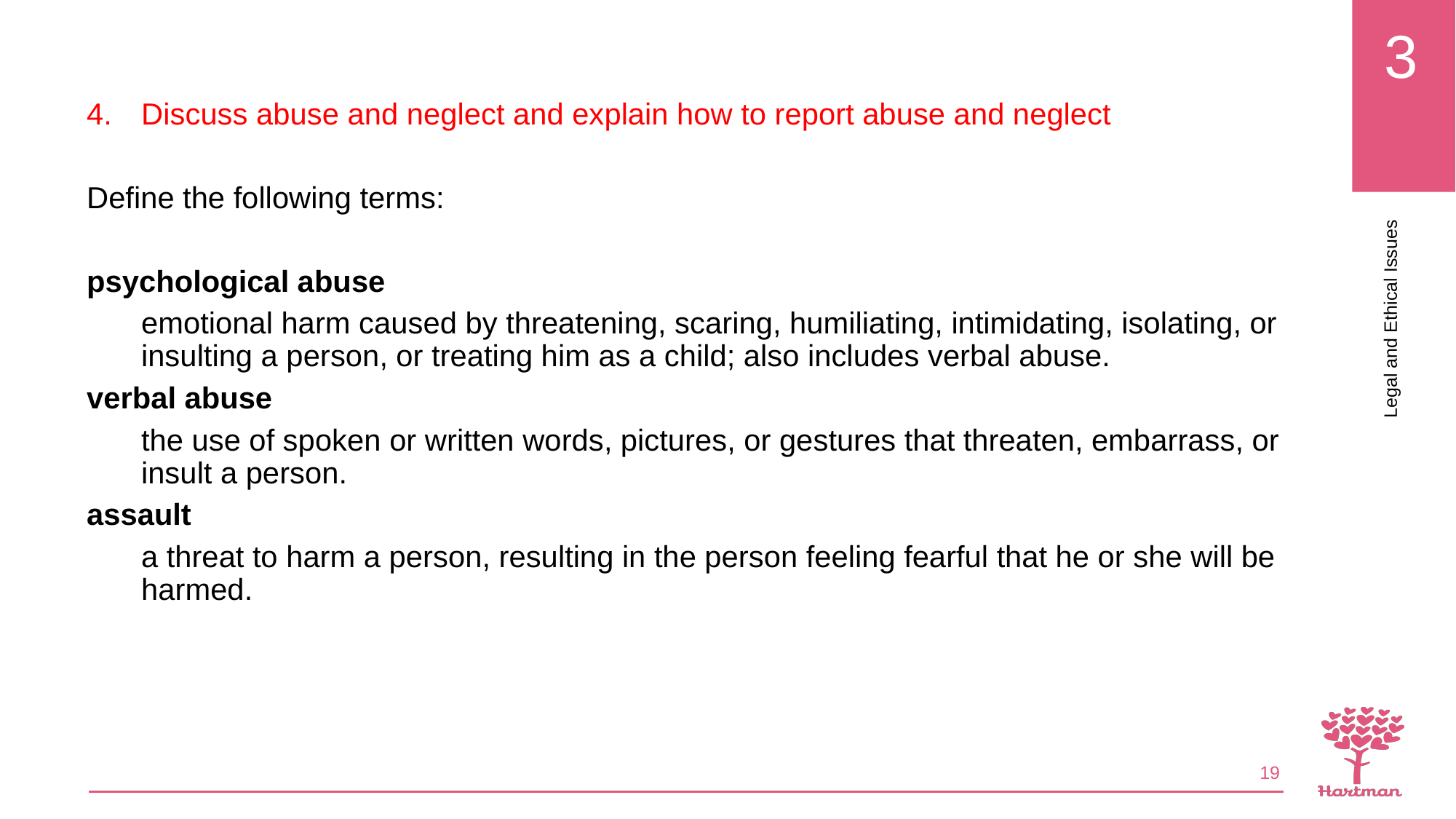

Discuss abuse and neglect and explain how to report abuse and neglect

Define the following terms:

psychological abuse
emotional harm caused by threatening, scaring, humiliating, intimidating, isolating, or insulting a person, or treating him as a child; also includes verbal abuse.
verbal abuse
the use of spoken or written words, pictures, or gestures that threaten, embarrass, or insult a person.
assault
a threat to harm a person, resulting in the person feeling fearful that he or she will be harmed.

19